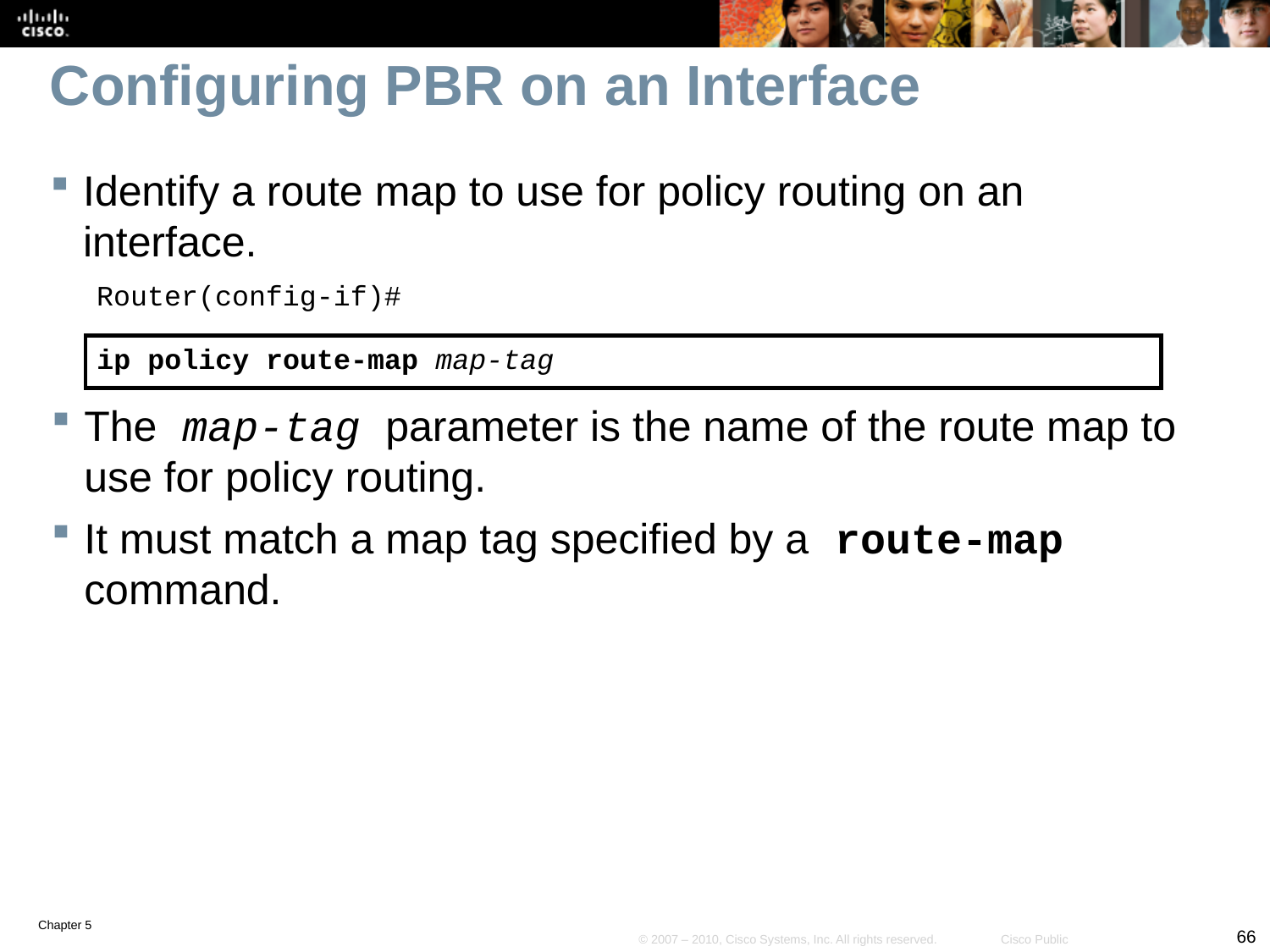

# Configuring PBR on an Interface
Identify a route map to use for policy routing on an interface.
Router(config-if)#
ip policy route-map map-tag
The map-tag parameter is the name of the route map to use for policy routing.
It must match a map tag specified by a route-map command.